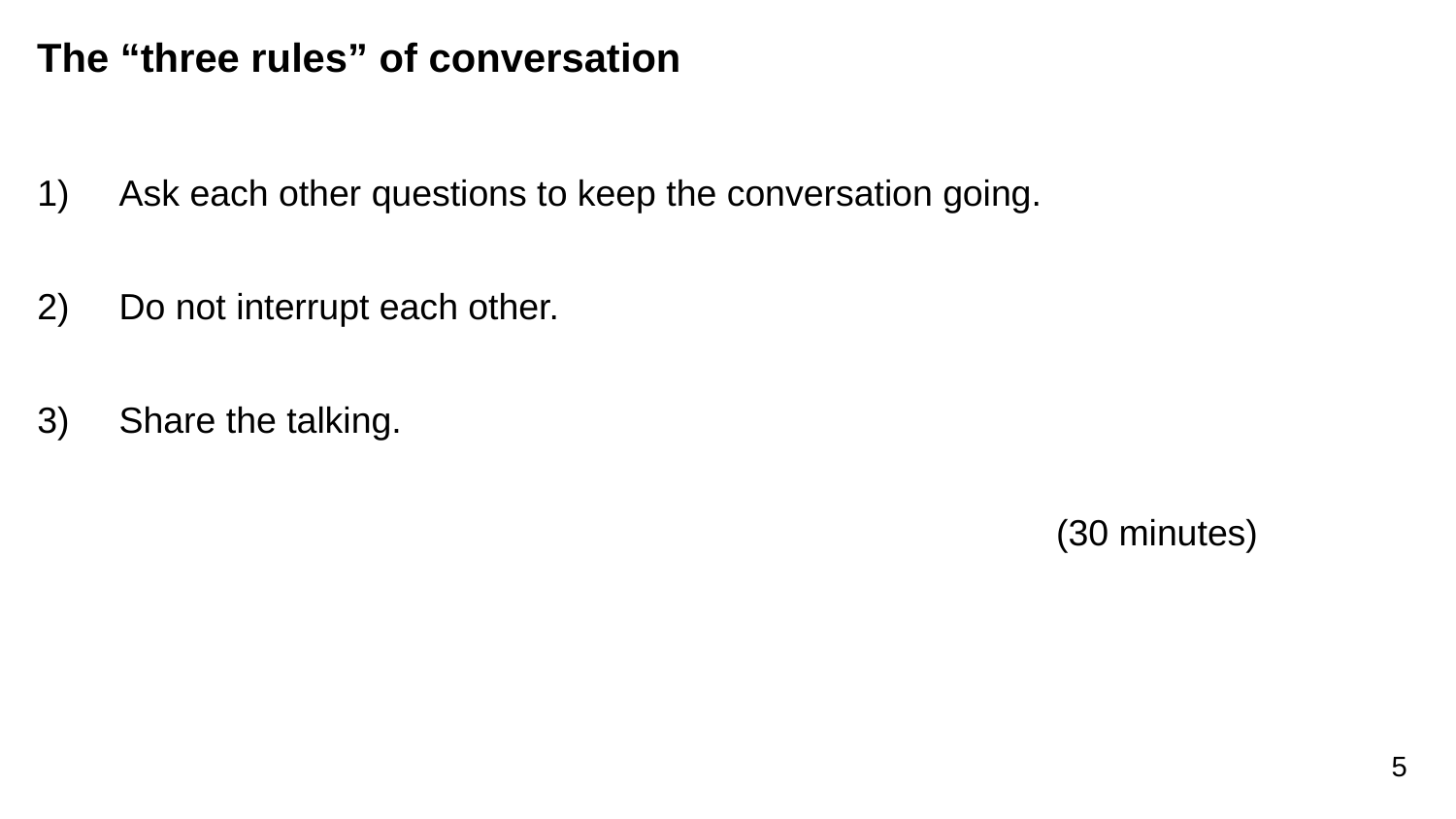

# The “three rules” of conversation
Ask each other questions to keep the conversation going.

Do not interrupt each other.

Share the talking.

(30 minutes)

5